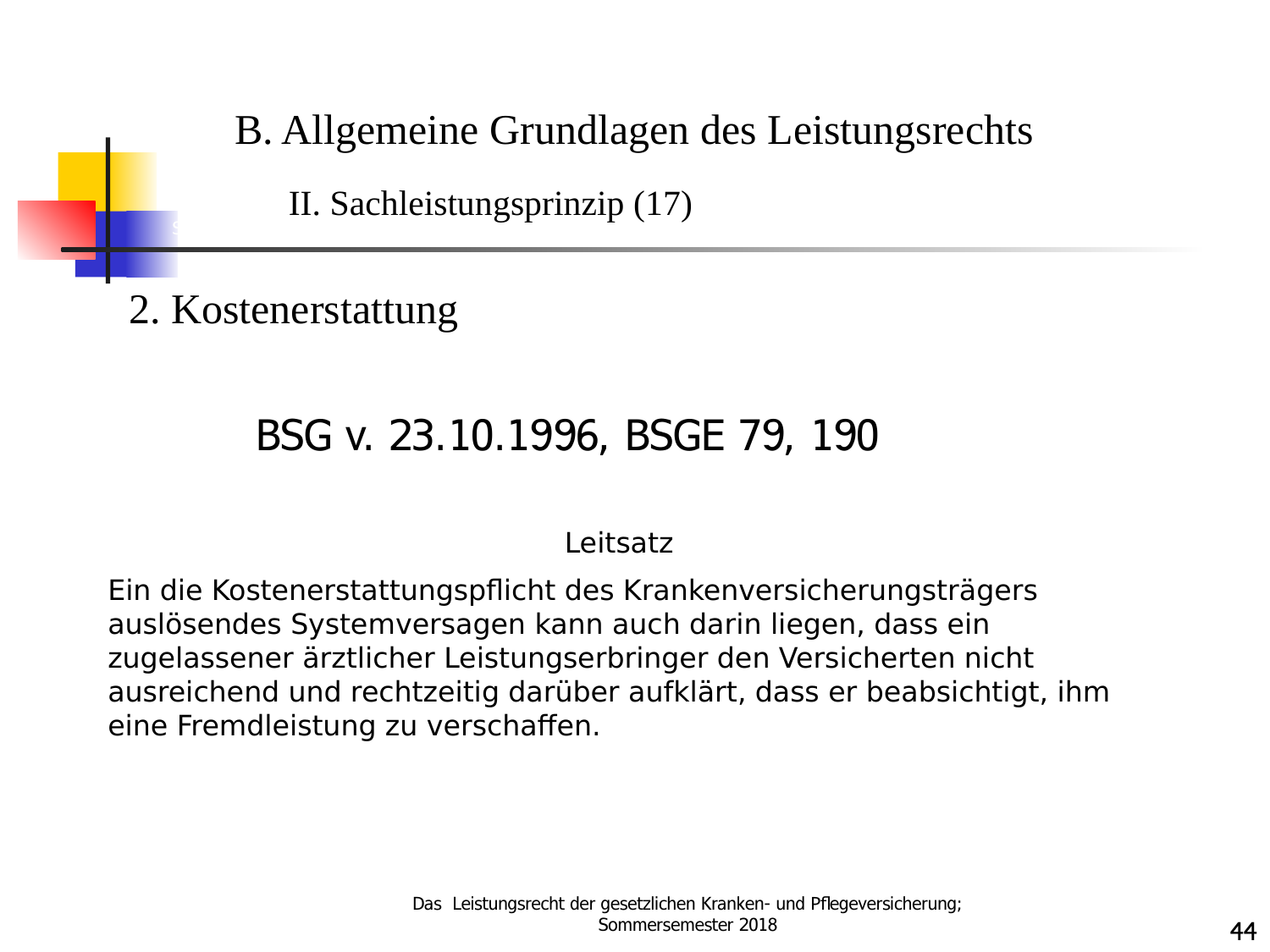

Sachleistung 17
B. Allgemeine Grundlagen des Leistungsrechts
	II. Sachleistungsprinzip (17)
2. Kostenerstattung
BSG v. 23.10.1996, BSGE 79, 190
Leitsatz
Ein die Kostenerstattungspflicht des Krankenversicherungsträgers auslösendes Systemversagen kann auch darin liegen, dass ein zugelassener ärztlicher Leistungserbringer den Versicherten nicht ausreichend und rechtzeitig darüber aufklärt, dass er beabsichtigt, ihm eine Fremdleistung zu verschaffen.
Das  Leistungsrecht der gesetzlichen Kranken- und Pflegeversicherung; Sommersemester 2018
44